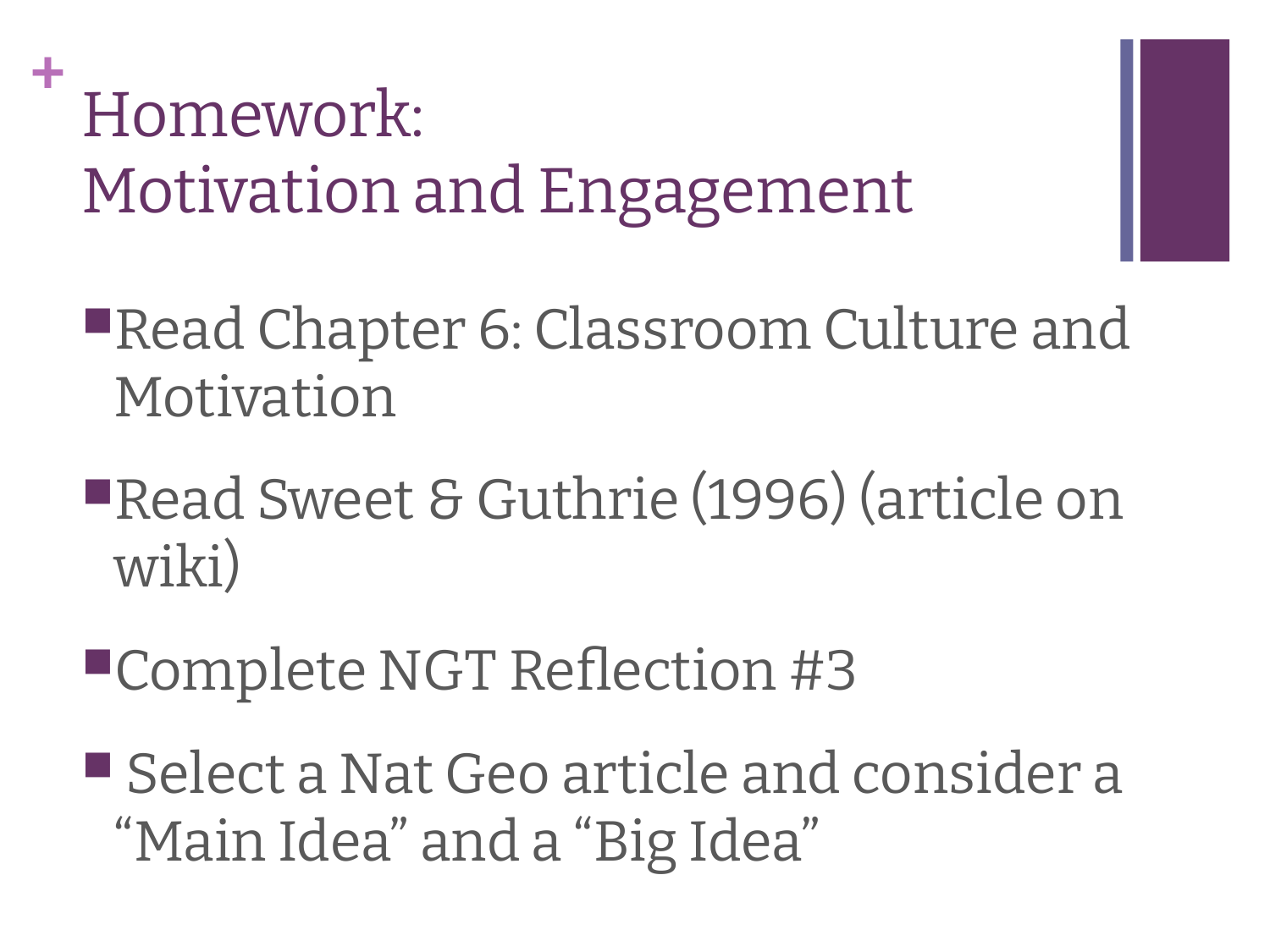

# Homework: Motivation and Engagement
Read Chapter 6: Classroom Culture and Motivation
Read Sweet & Guthrie (1996) (article on wiki)
Complete NGT Reflection #3
 Select a Nat Geo article and consider a “Main Idea” and a “Big Idea”